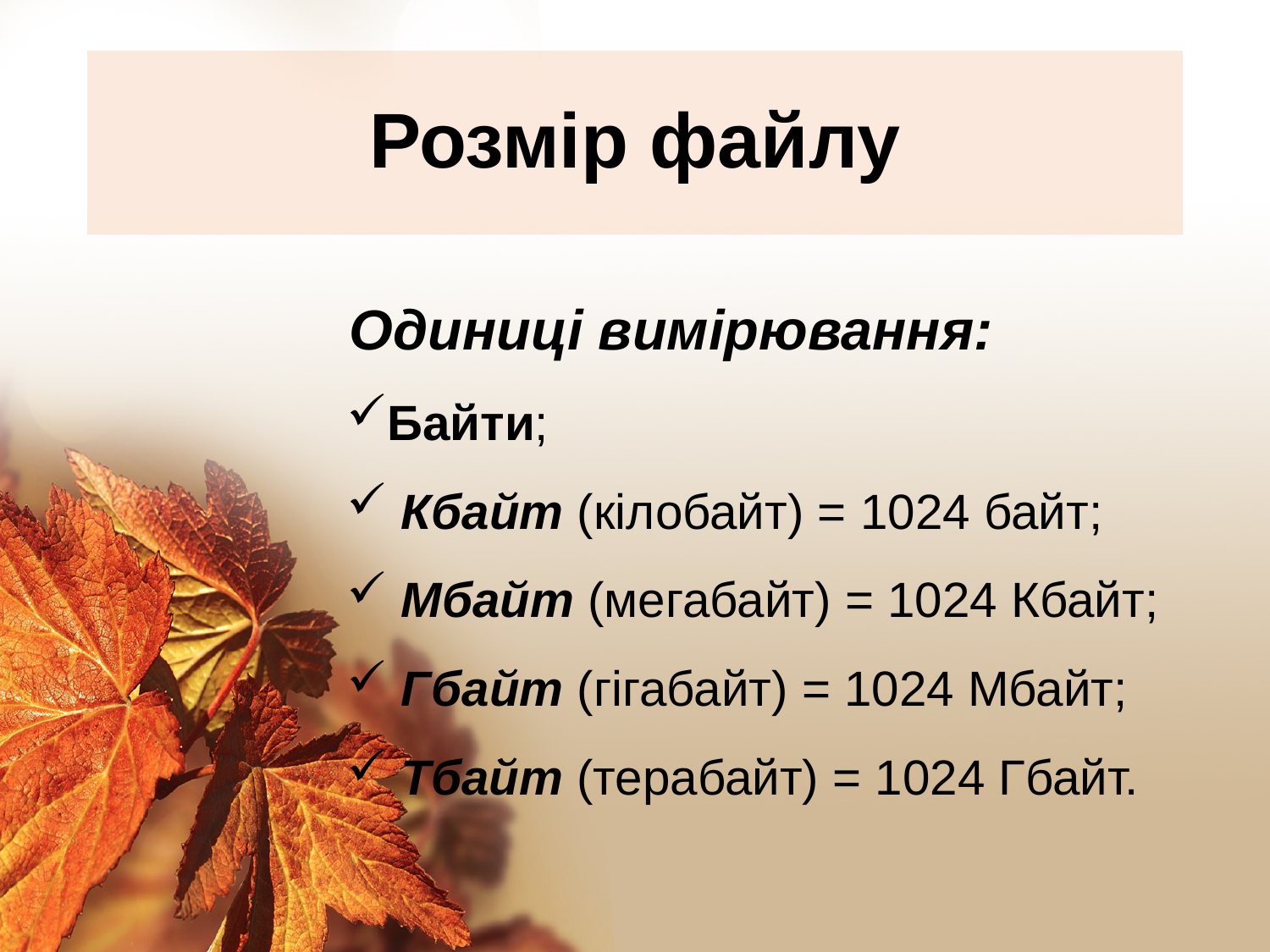

# Розмір файлу
Одиниці вимірювання:
Байти;
 Кбайт (кілобайт) = 1024 байт;
 Мбайт (мегабайт) = 1024 Кбайт;
 Гбайт (гігабайт) = 1024 Мбайт;
 Тбайт (терабайт) = 1024 Гбайт.